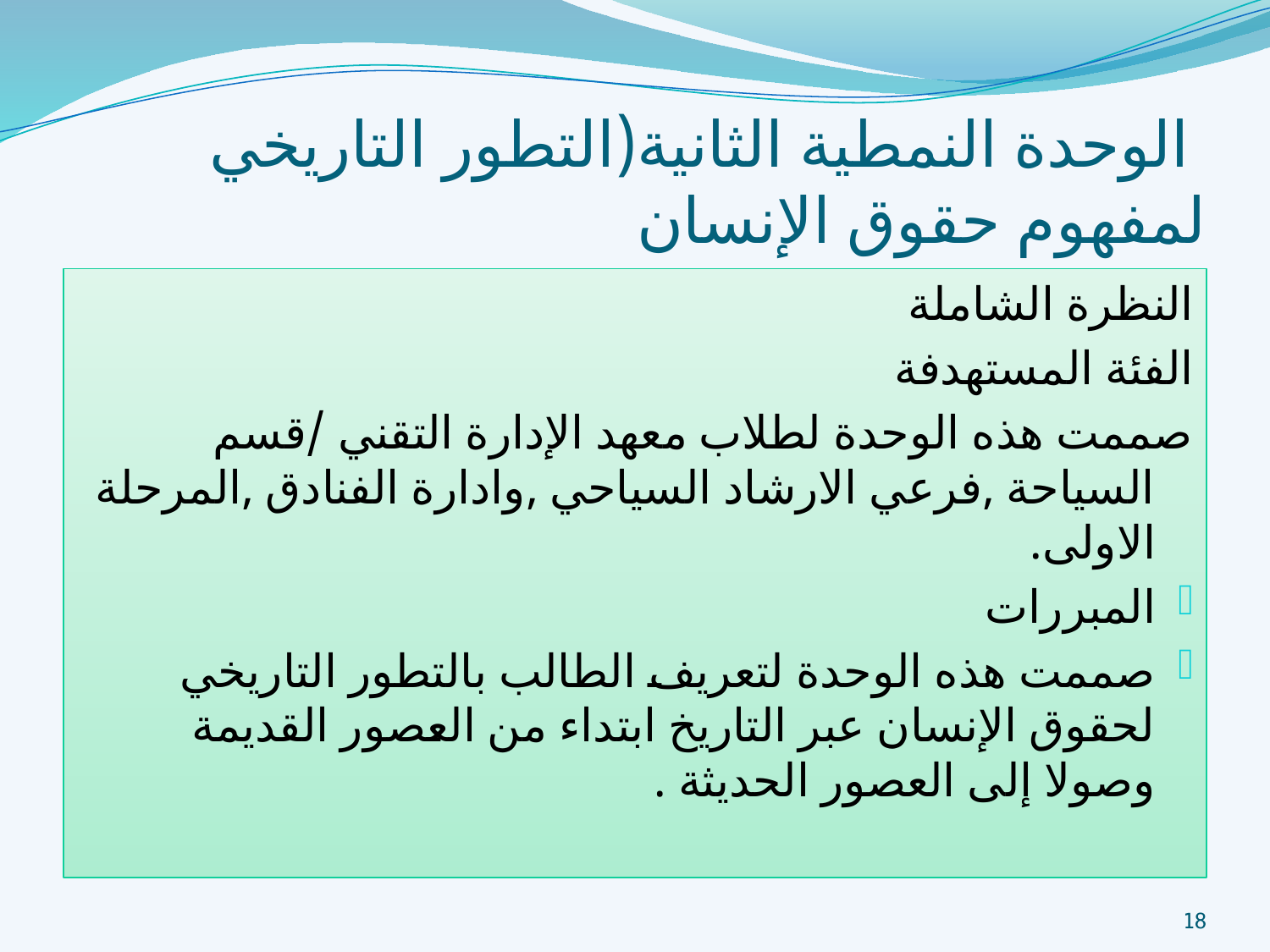

# الوحدة النمطية الثانية(التطور التاريخي لمفهوم حقوق الإنسان
النظرة الشاملة
الفئة المستهدفة
صممت هذه الوحدة لطلاب معهد الإدارة التقني /قسم السياحة ,فرعي الارشاد السياحي ,وادارة الفنادق ,المرحلة الاولى.
المبررات
صممت هذه الوحدة لتعريف الطالب بالتطور التاريخي لحقوق الإنسان عبر التاريخ ابتداء من العصور القديمة وصولا إلى العصور الحديثة .

18